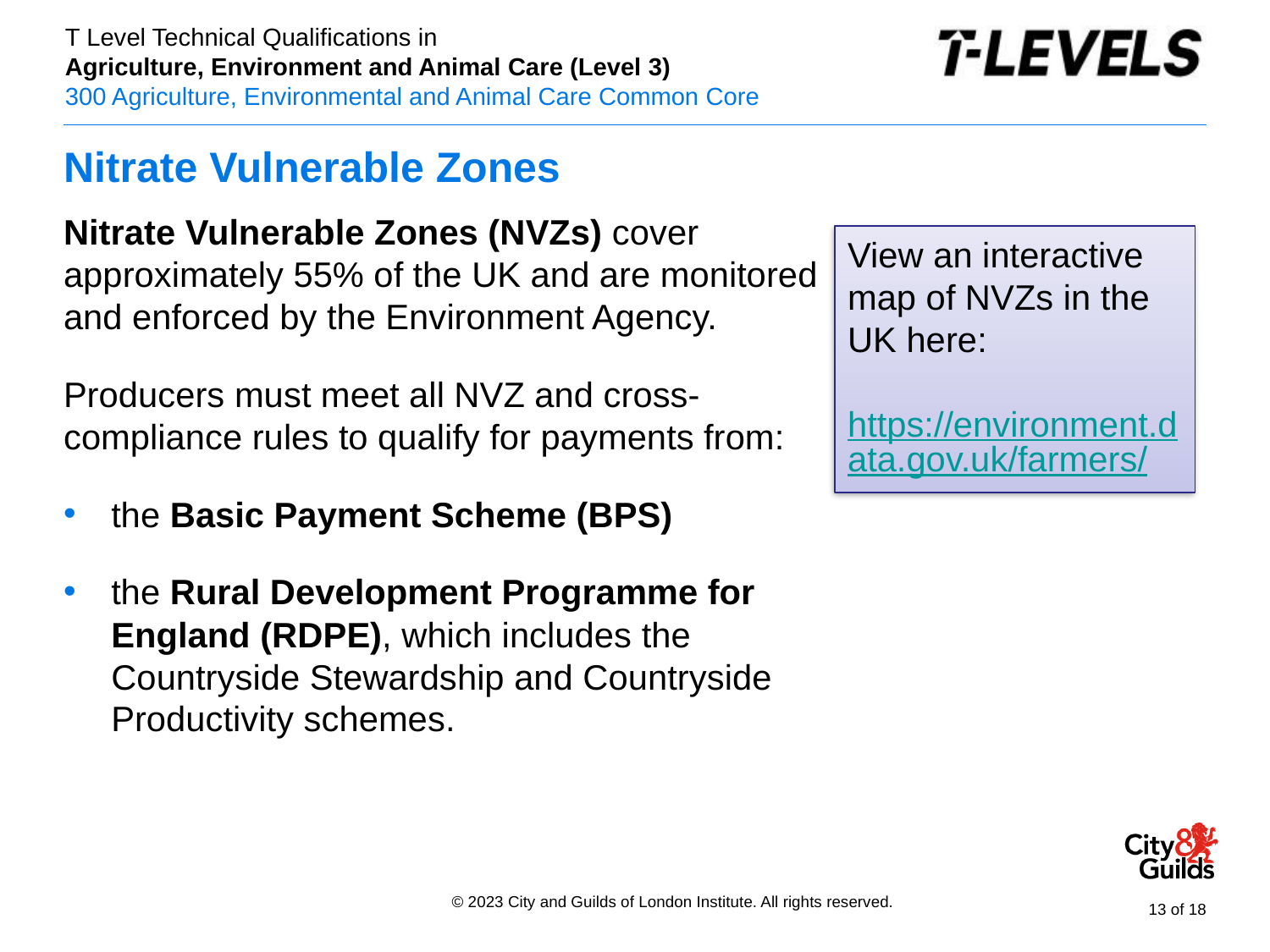

# Nitrate Vulnerable Zones
Nitrate Vulnerable Zones (NVZs) cover approximately 55% of the UK and are monitored and enforced by the Environment Agency.
Producers must meet all NVZ and cross-compliance rules to qualify for payments from:
the Basic Payment Scheme (BPS)
the Rural Development Programme for England (RDPE), which includes the Countryside Stewardship and Countryside Productivity schemes.

View an interactive map of NVZs in the UK here:

https://environment.data.gov.uk/farmers/